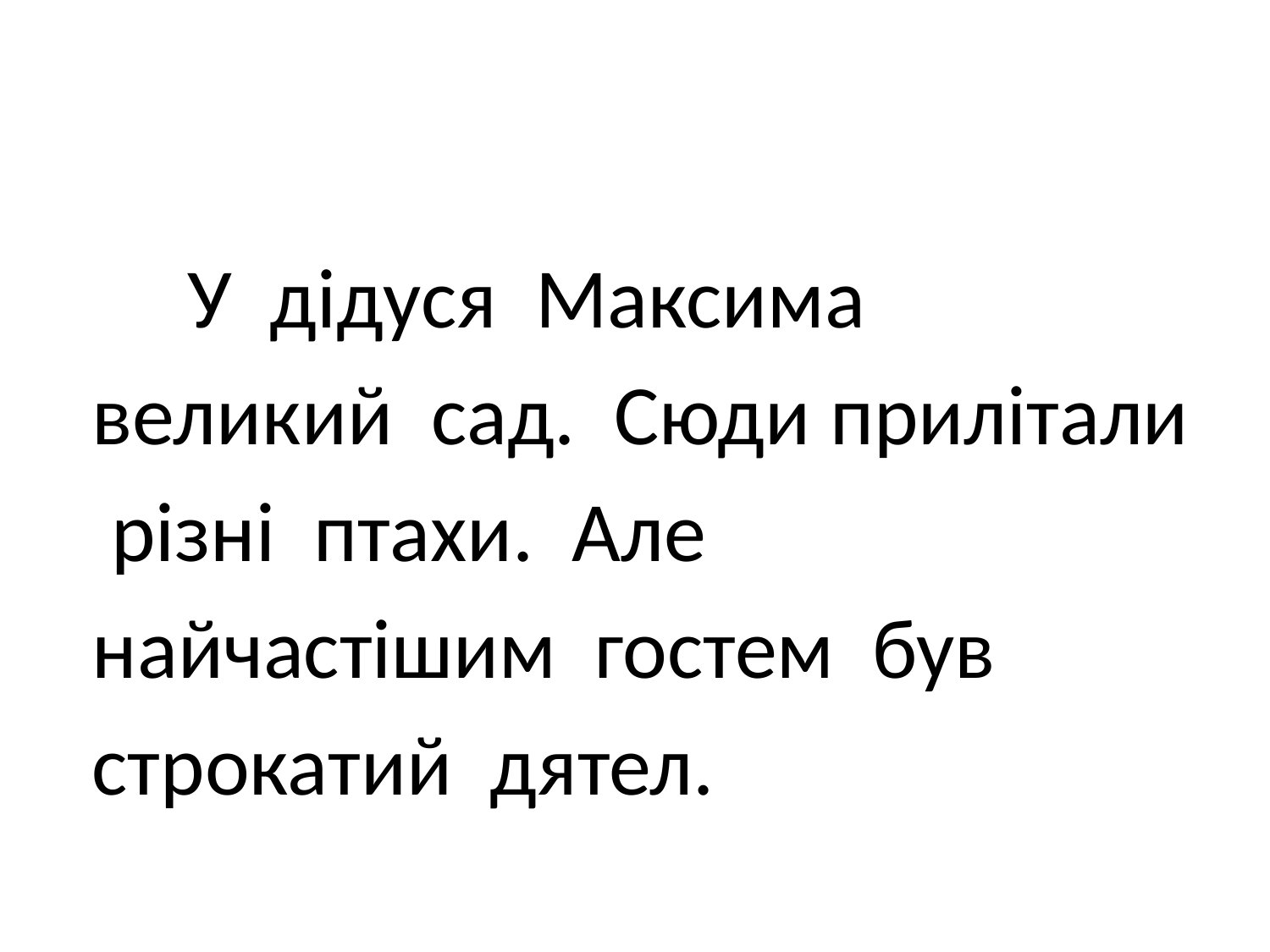

#
     У  дідуся  Максима   великий  сад.  Сюди прилітали  різні  птахи.  Але  найчастішим  гостем  був строкатий  дятел.